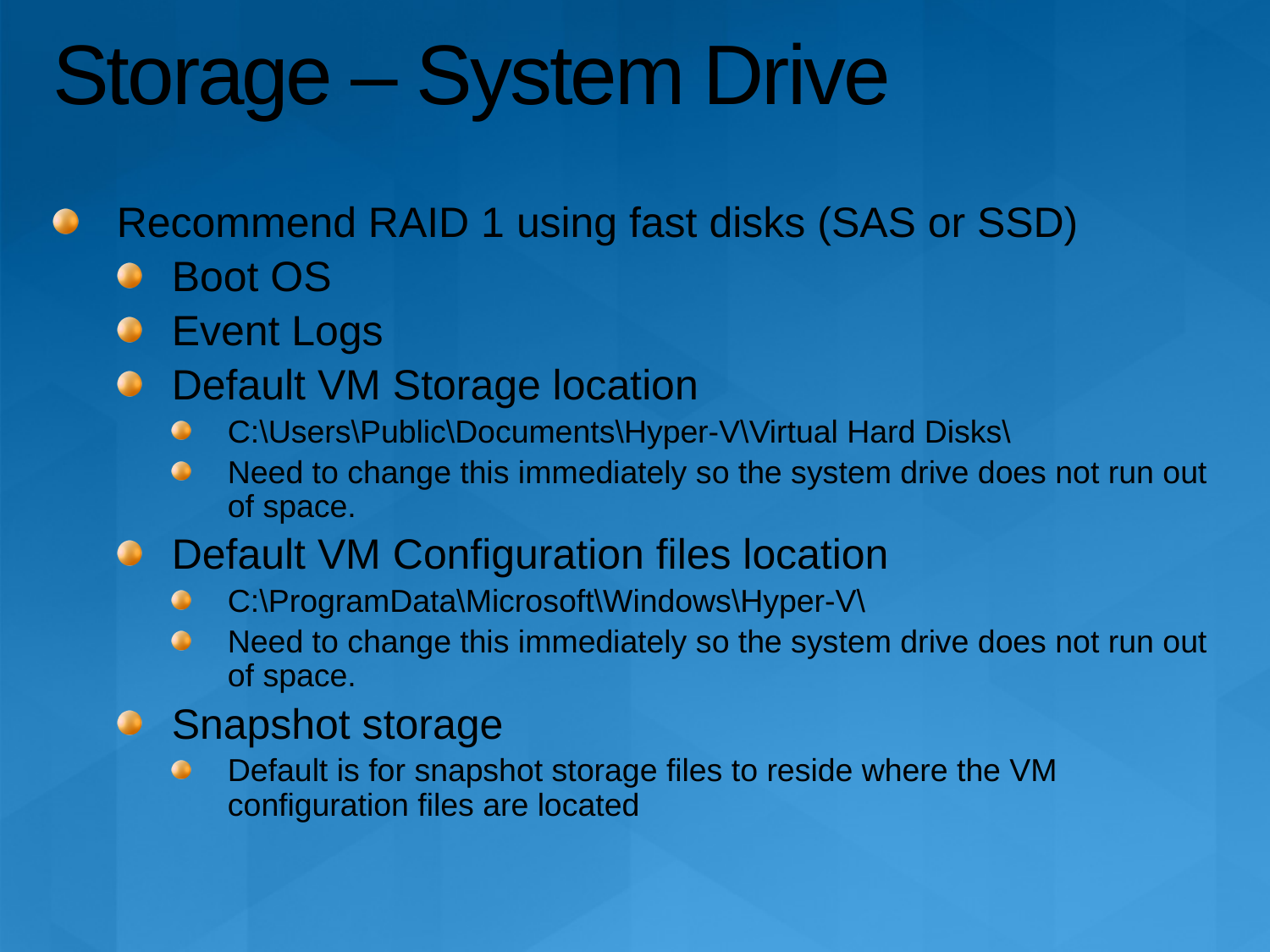

# Storage – System Drive
Recommend RAID 1 using fast disks (SAS or SSD)
Boot OS
Event Logs
Default VM Storage location
C:\Users\Public\Documents\Hyper-V\Virtual Hard Disks\
Need to change this immediately so the system drive does not run out of space.
Default VM Configuration files location
C:\ProgramData\Microsoft\Windows\Hyper-V\
Need to change this immediately so the system drive does not run out of space.
Snapshot storage
Default is for snapshot storage files to reside where the VM configuration files are located